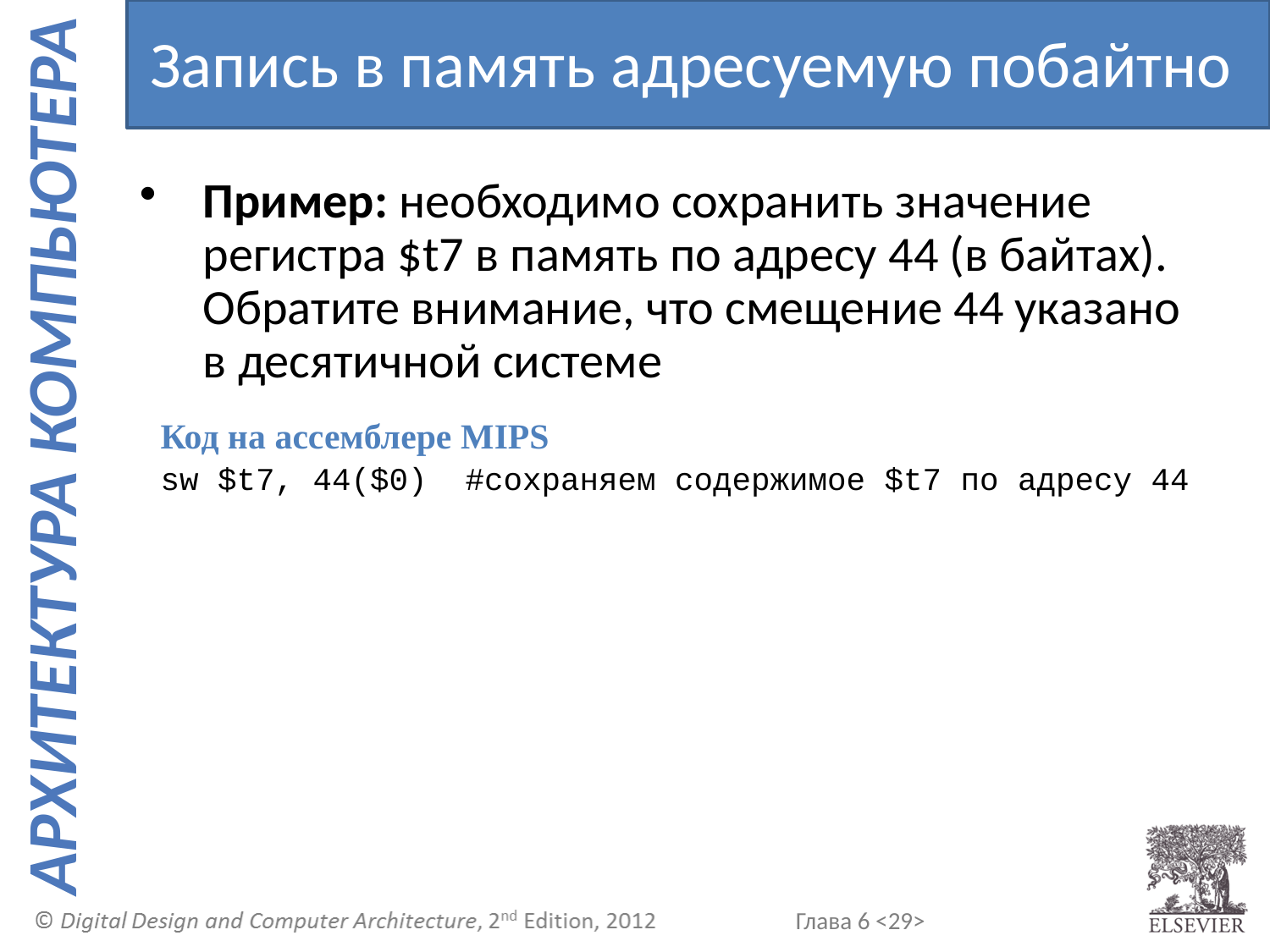

Запись в память адресуемую побайтно

Пример: необходимо сохранить значение регистра $t7 в память по адресу 44 (в байтах). Обратите внимание, что смещение 44 указано в десятичной системе

Код на ассемблере MIPS
sw $t7, 44($0)  #сохраняем содержимое $t7 по адресу 44